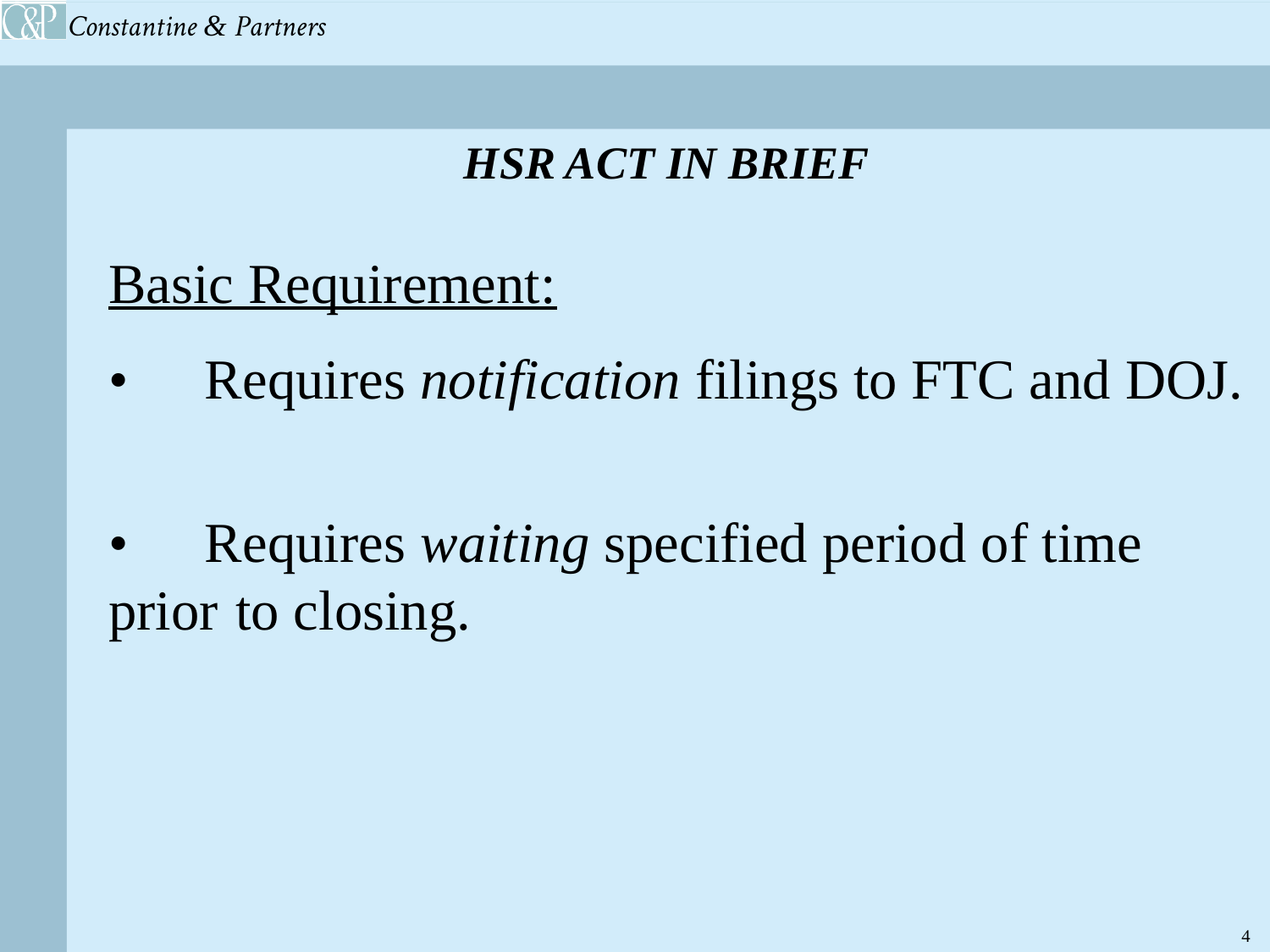

HSR ACT IN BRIEF
Basic Requirement:
•	Requires notification filings to FTC and DOJ.
•	Requires waiting specified period of time prior 	to closing.